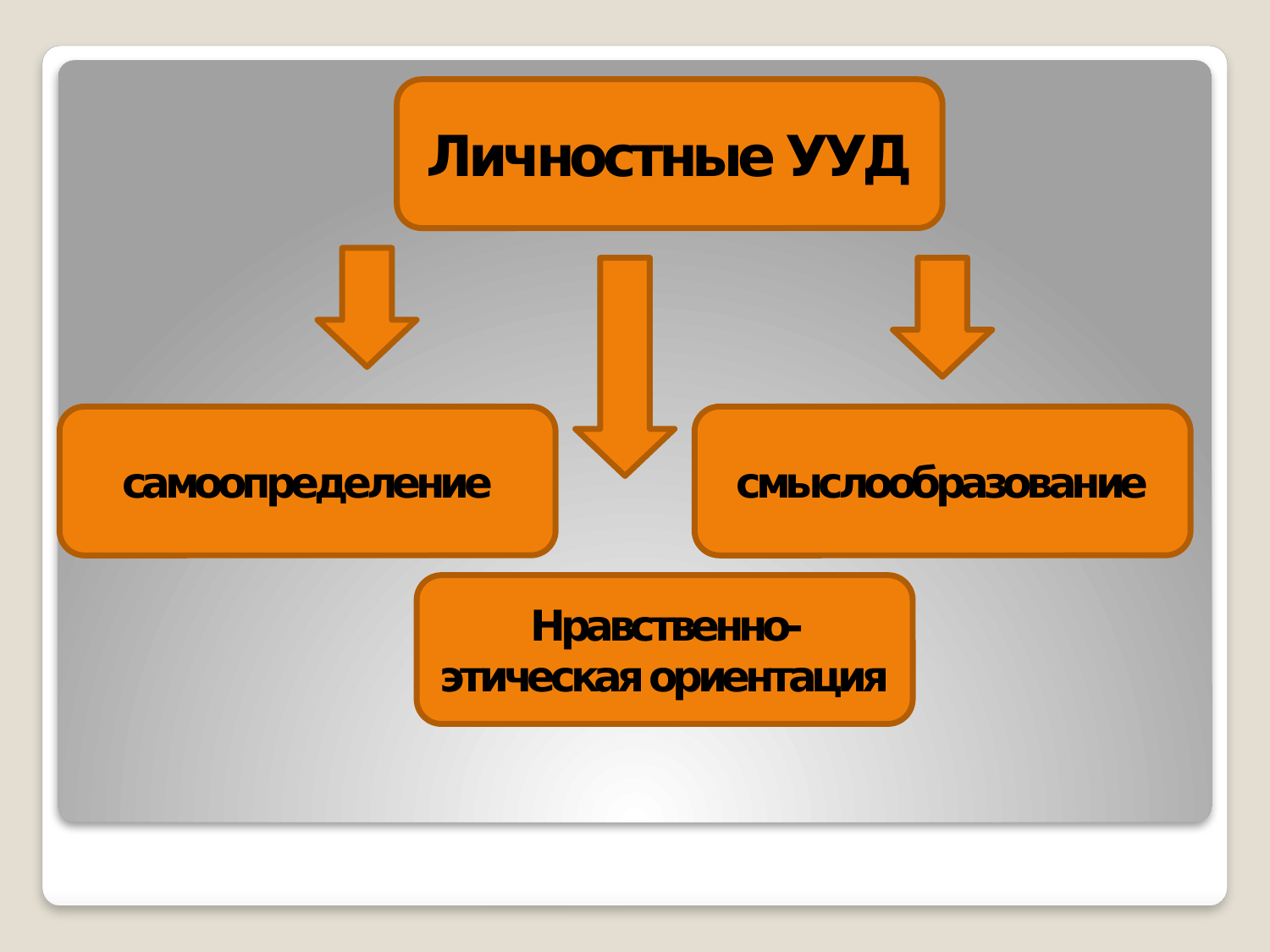

Личностные УУД

самоопределение
смыслообразование

Нравственно-этическая ориентация
#